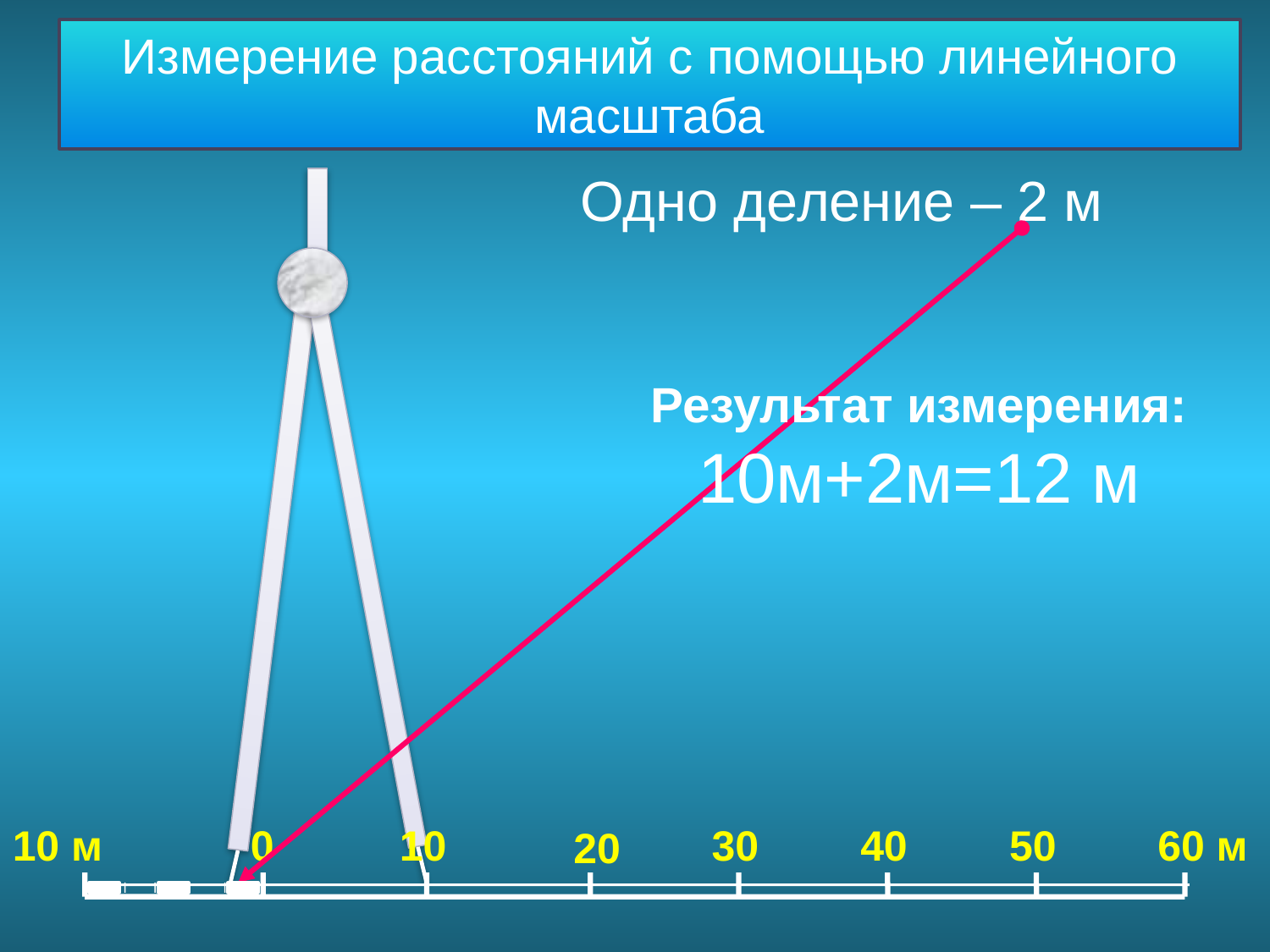

Измерение расстояний с помощью линейного масштаба
Одно деление – 2 м

Результат измерения:
10м+2м=12 м
0
10
30
40
50
60 м
10 м
20